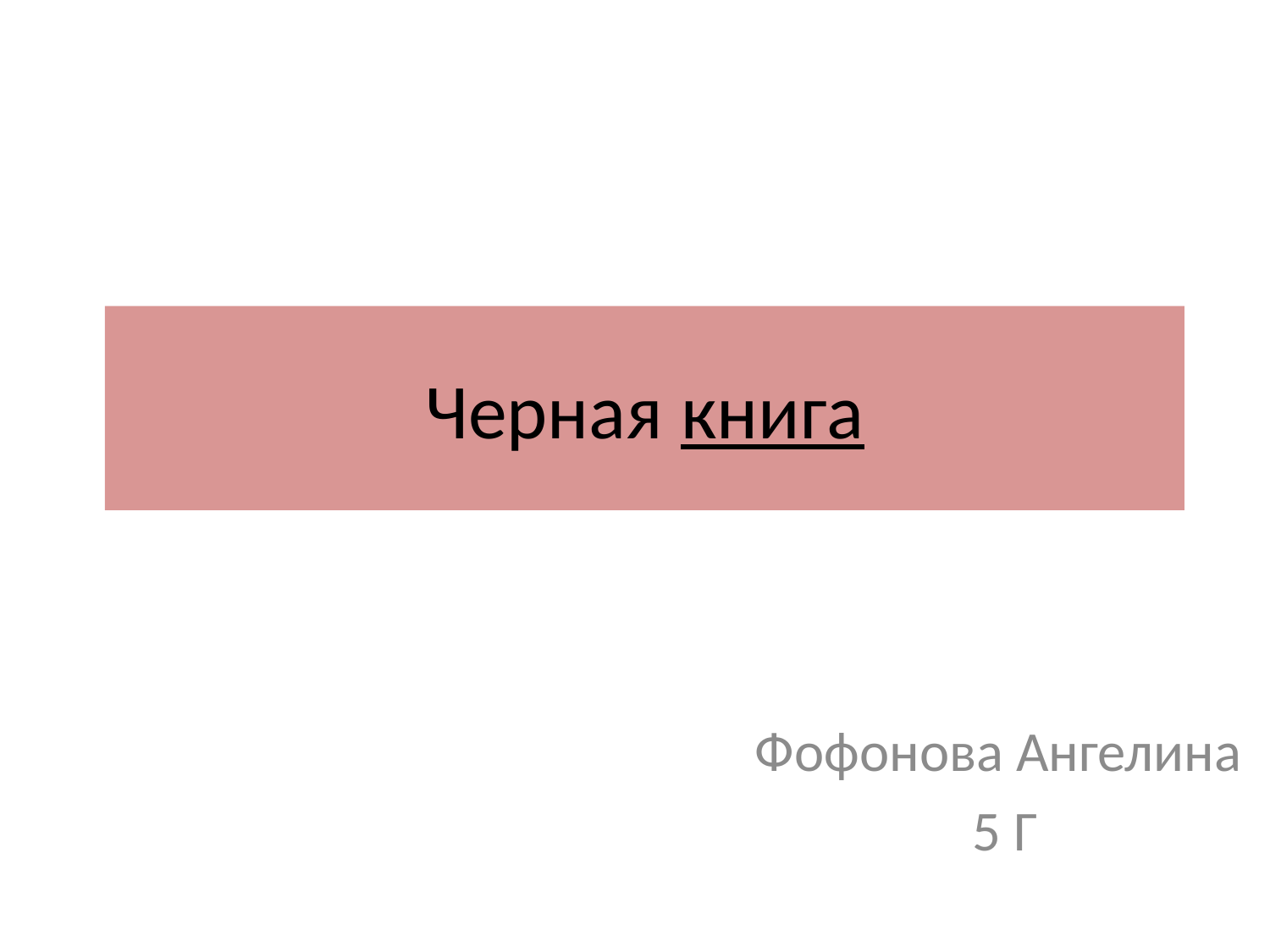

# Черная книга
Фофонова Ангелина
5 Г